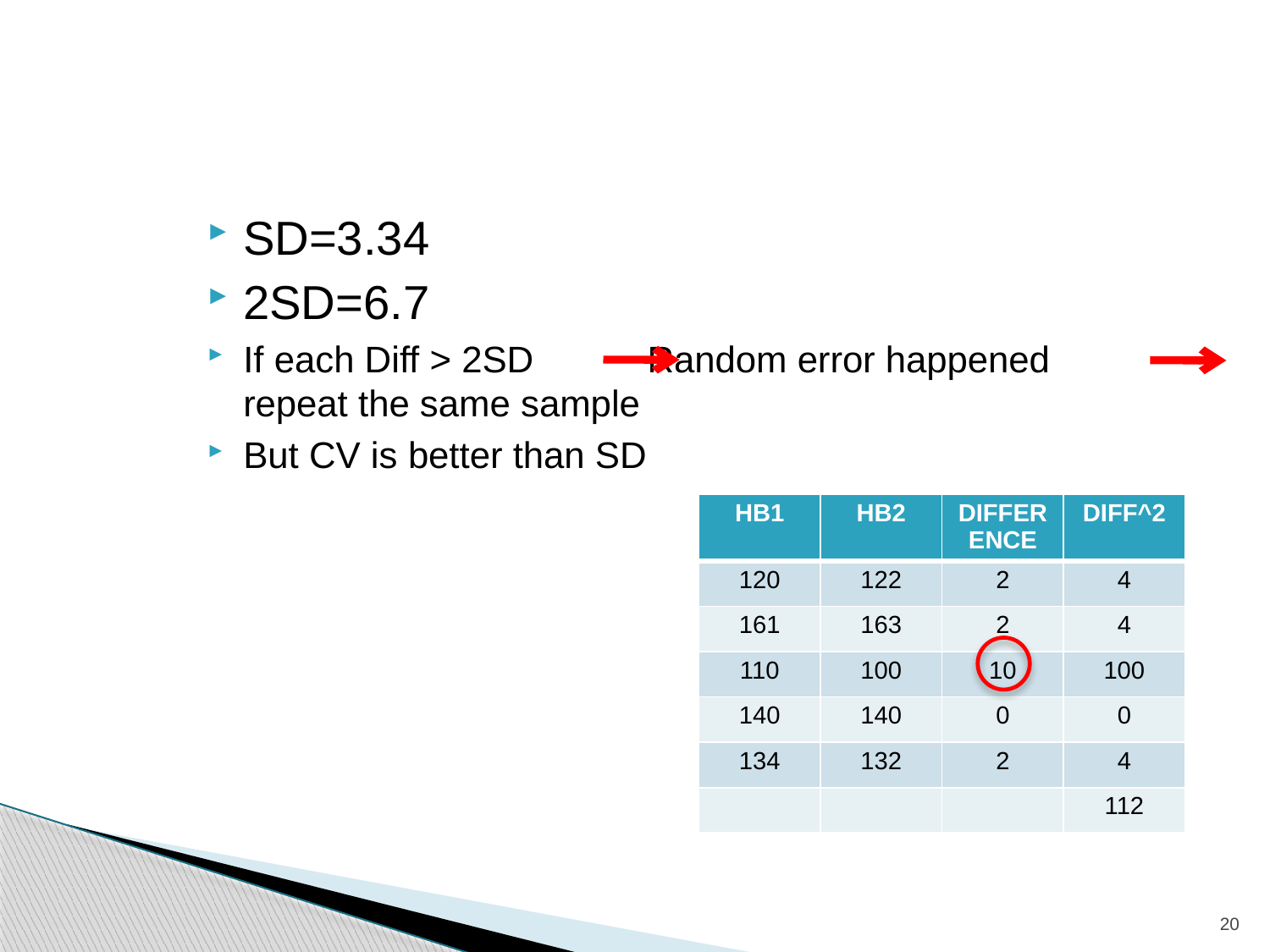

SD=3.34
2SD=6.7
If each Diff > 2SD           Random error happened           repeat the same sample
But CV is better than SD
| HB1 | HB2 | DIFFERENCE | DIFF^2 |
| --- | --- | --- | --- |
| 120 | 122 | 2 | 4 |
| 161 | 163 | 2 | 4 |
| 110 | 100 | 10 | 100 |
| 140 | 140 | 0 | 0 |
| 134 | 132 | 2 | 4 |
|  |  |  | 112 |

20